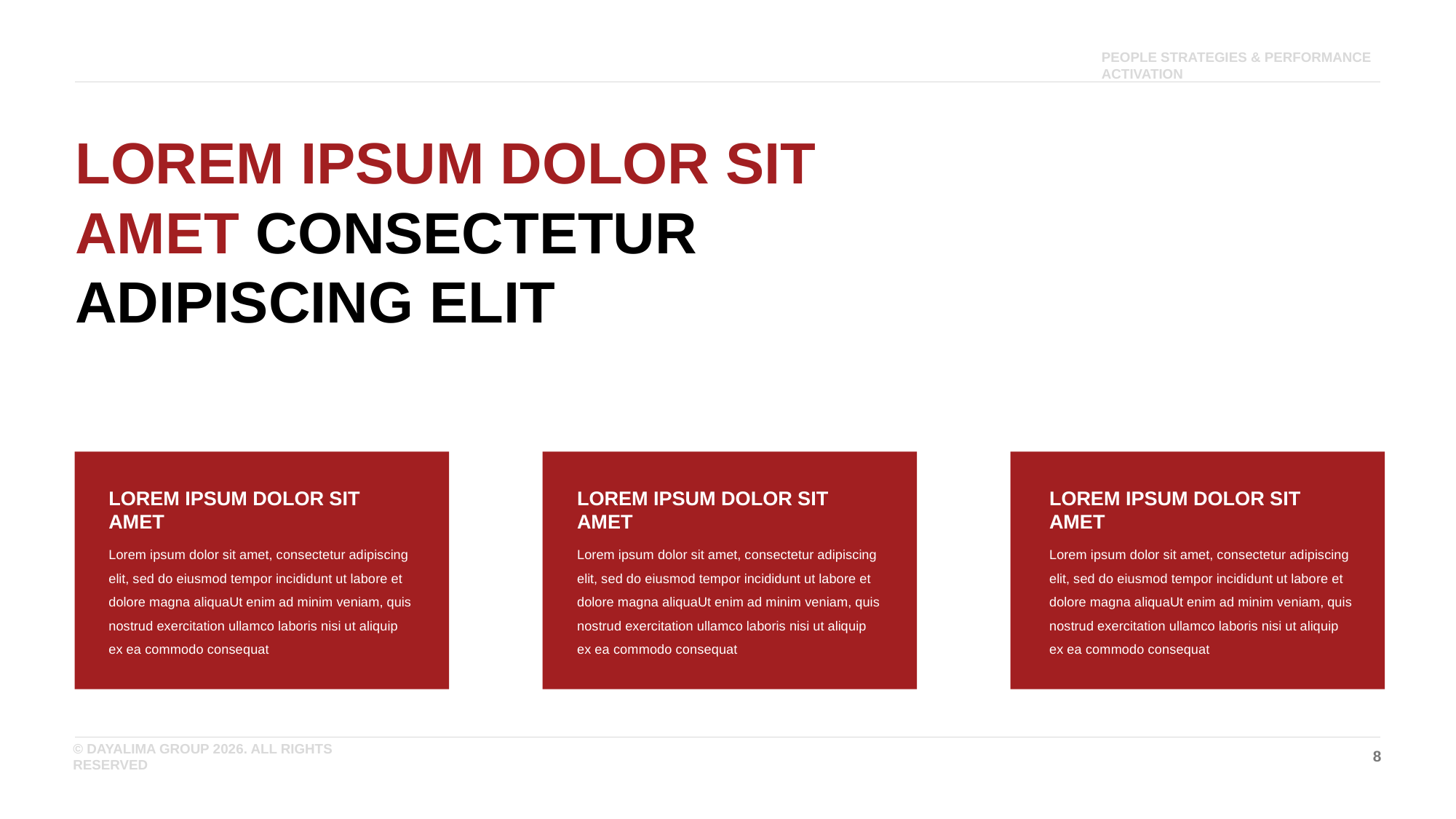

PEOPLE STRATEGIES & PERFORMANCE ACTIVATION
# LOREM IPSUM DOLOR SIT AMET CONSECTETUR ADIPISCING ELIT
LOREM IPSUM DOLOR SIT AMET
LOREM IPSUM DOLOR SIT AMET
LOREM IPSUM DOLOR SIT AMET
Lorem ipsum dolor sit amet, consectetur adipiscing elit, sed do eiusmod tempor incididunt ut labore et dolore magna aliquaUt enim ad minim veniam, quis nostrud exercitation ullamco laboris nisi ut aliquip ex ea commodo consequat
Lorem ipsum dolor sit amet, consectetur adipiscing elit, sed do eiusmod tempor incididunt ut labore et dolore magna aliquaUt enim ad minim veniam, quis nostrud exercitation ullamco laboris nisi ut aliquip ex ea commodo consequat
Lorem ipsum dolor sit amet, consectetur adipiscing elit, sed do eiusmod tempor incididunt ut labore et dolore magna aliquaUt enim ad minim veniam, quis nostrud exercitation ullamco laboris nisi ut aliquip ex ea commodo consequat
8
© DAYALIMA GROUP 2026. ALL RIGHTS RESERVED